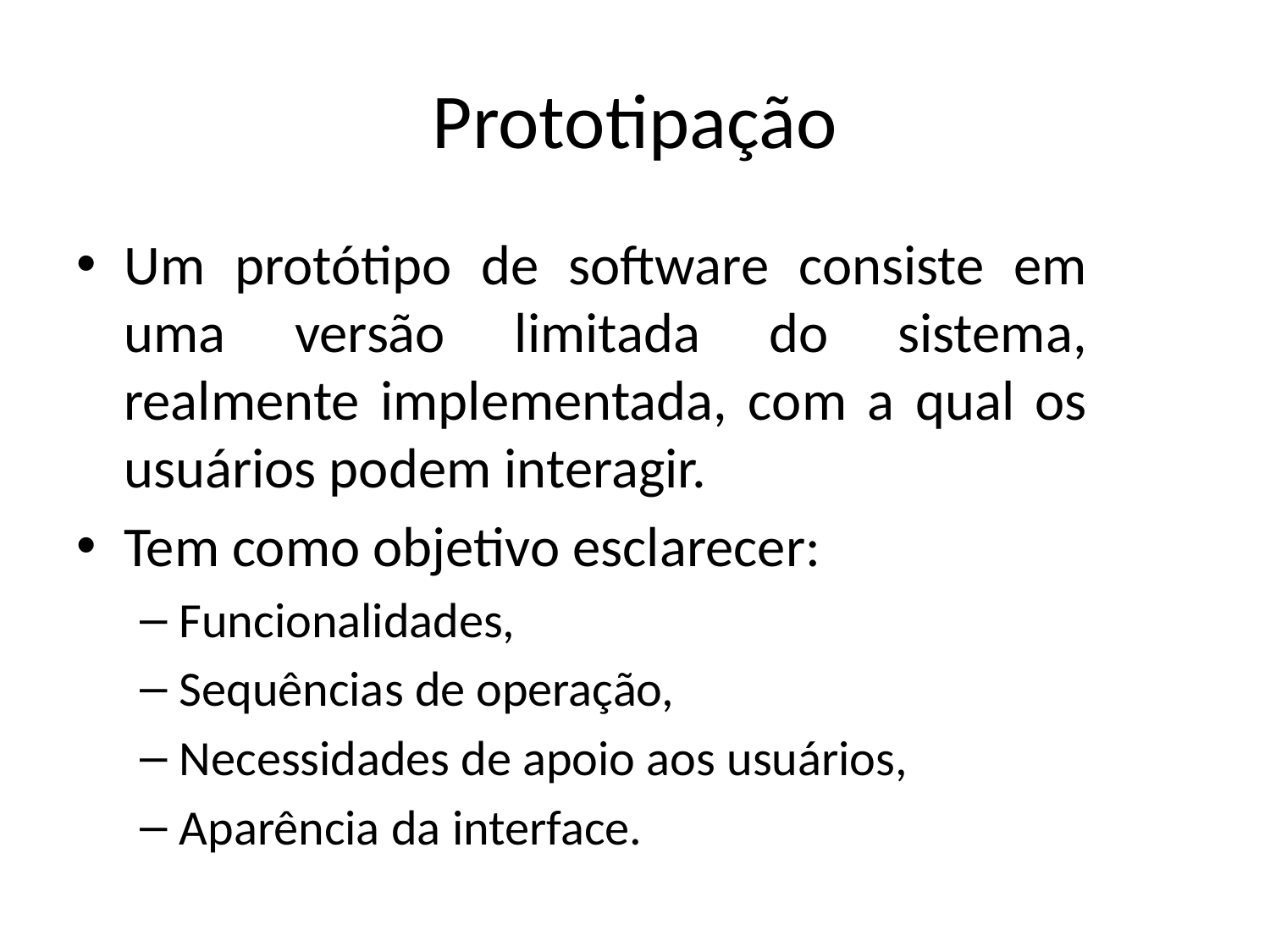

# Prototipação
Um protótipo de software consiste em uma versão limitada do sistema, realmente implementada, com a qual os usuários podem interagir.
Tem como objetivo esclarecer:
Funcionalidades,
Sequências de operação,
Necessidades de apoio aos usuários,
Aparência da interface.